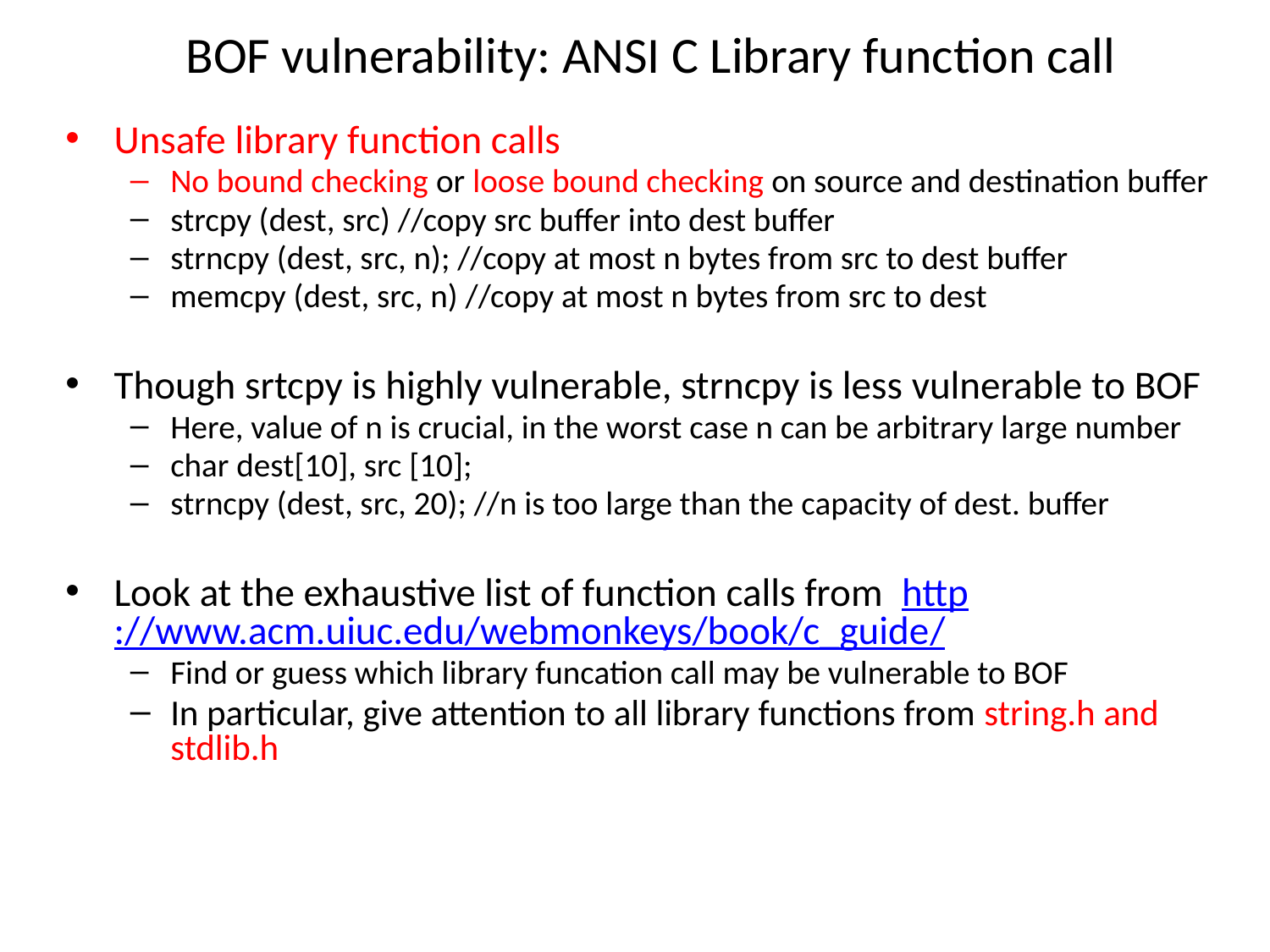

# BOF vulnerability: ANSI C Library function call
Unsafe library function calls
No bound checking or loose bound checking on source and destination buffer
strcpy (dest, src) //copy src buffer into dest buffer
strncpy (dest, src, n); //copy at most n bytes from src to dest buffer
memcpy (dest, src, n) //copy at most n bytes from src to dest

Though srtcpy is highly vulnerable, strncpy is less vulnerable to BOF
Here, value of n is crucial, in the worst case n can be arbitrary large number
char dest[10], src [10];
strncpy (dest, src, 20); //n is too large than the capacity of dest. buffer

Look at the exhaustive list of function calls from  http://www.acm.uiuc.edu/webmonkeys/book/c_guide/
Find or guess which library funcation call may be vulnerable to BOF
In particular, give attention to all library functions from string.h and stdlib.h